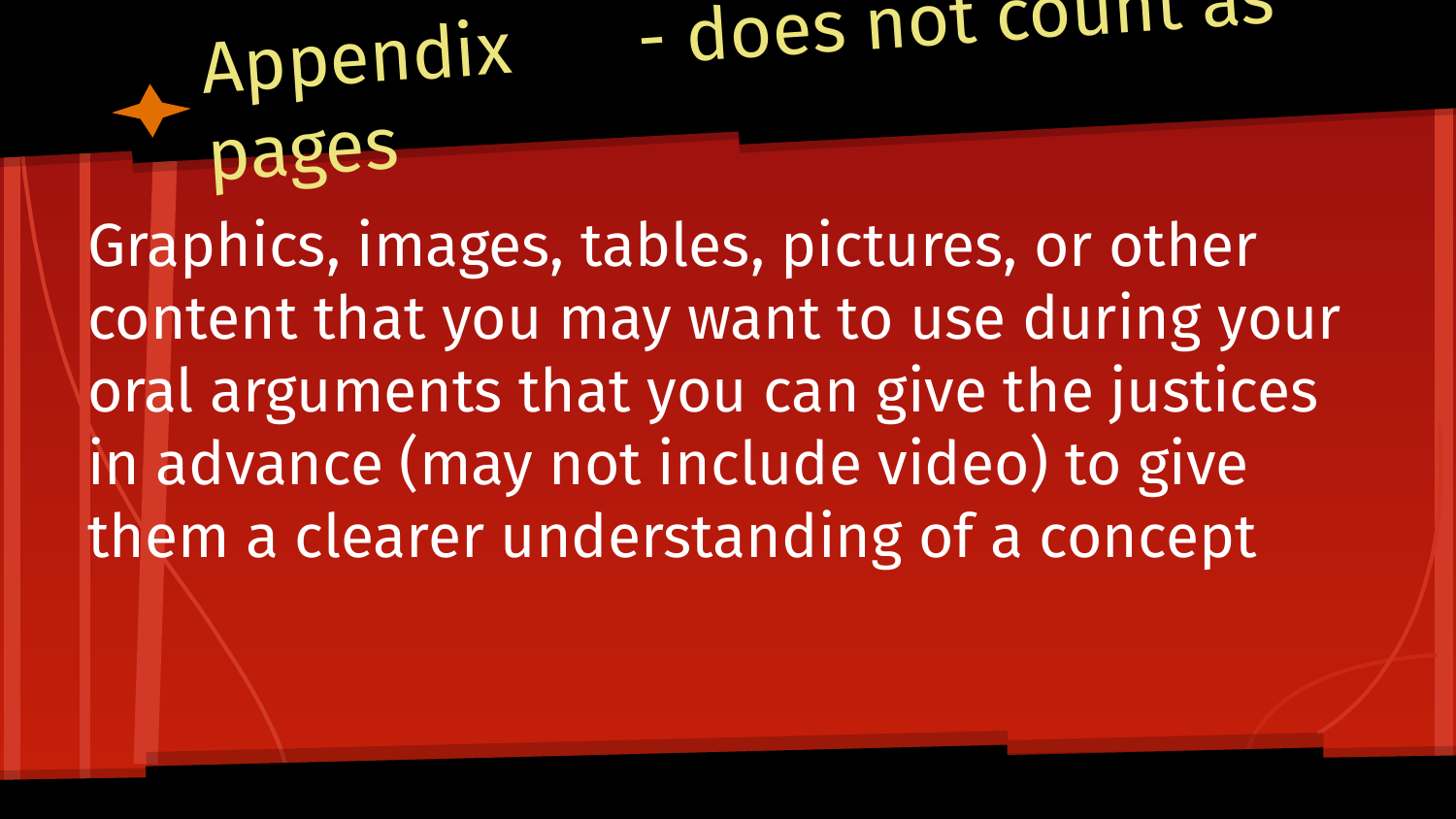

# Appendix	- does not count as pages
Graphics, images, tables, pictures, or other content that you may want to use during your oral arguments that you can give the justices in advance (may not include video) to give them a clearer understanding of a concept